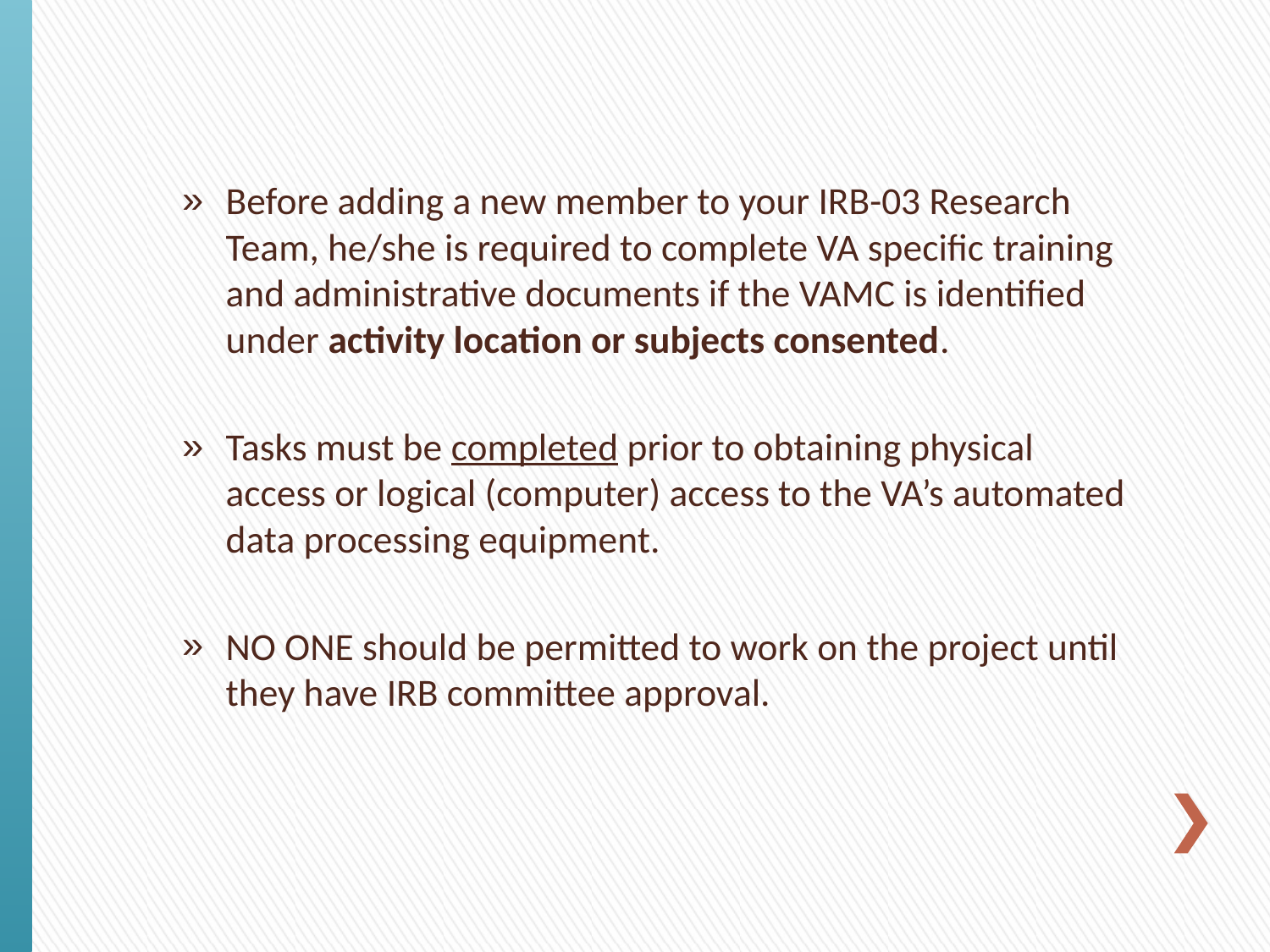

Before adding a new member to your IRB-03 Research Team, he/she is required to complete VA specific training and administrative documents if the VAMC is identified under activity location or subjects consented.

Tasks must be completed prior to obtaining physical access or logical (computer) access to the VA’s automated data processing equipment.

NO ONE should be permitted to work on the project until they have IRB committee approval.